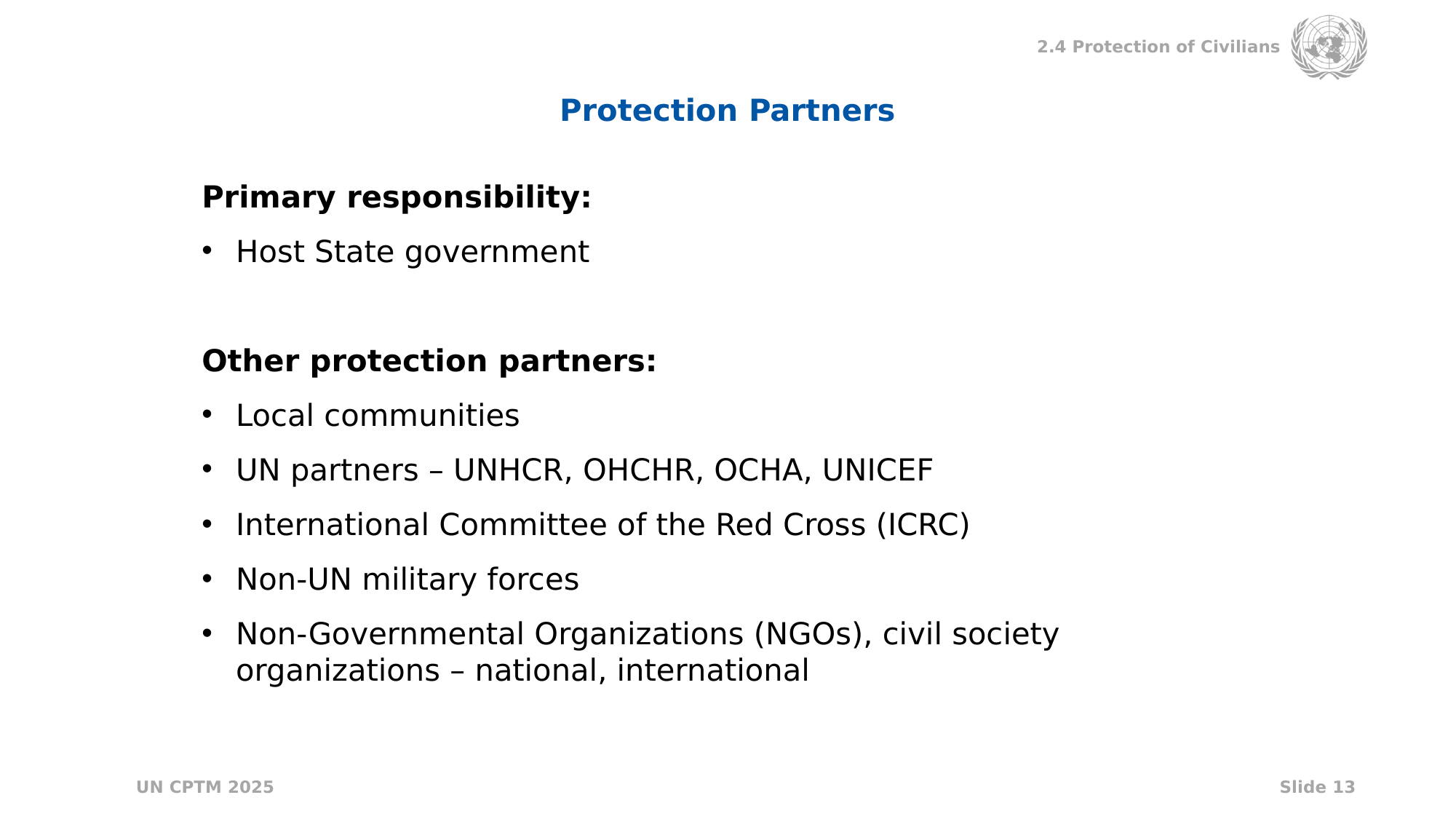

Protection Partners
Primary responsibility:
Host State government

Other protection partners:
Local communities
UN partners – UNHCR, OHCHR, OCHA, UNICEF
International Committee of the Red Cross (ICRC)
Non-UN military forces
Non-Governmental Organizations (NGOs), civil society organizations – national, international